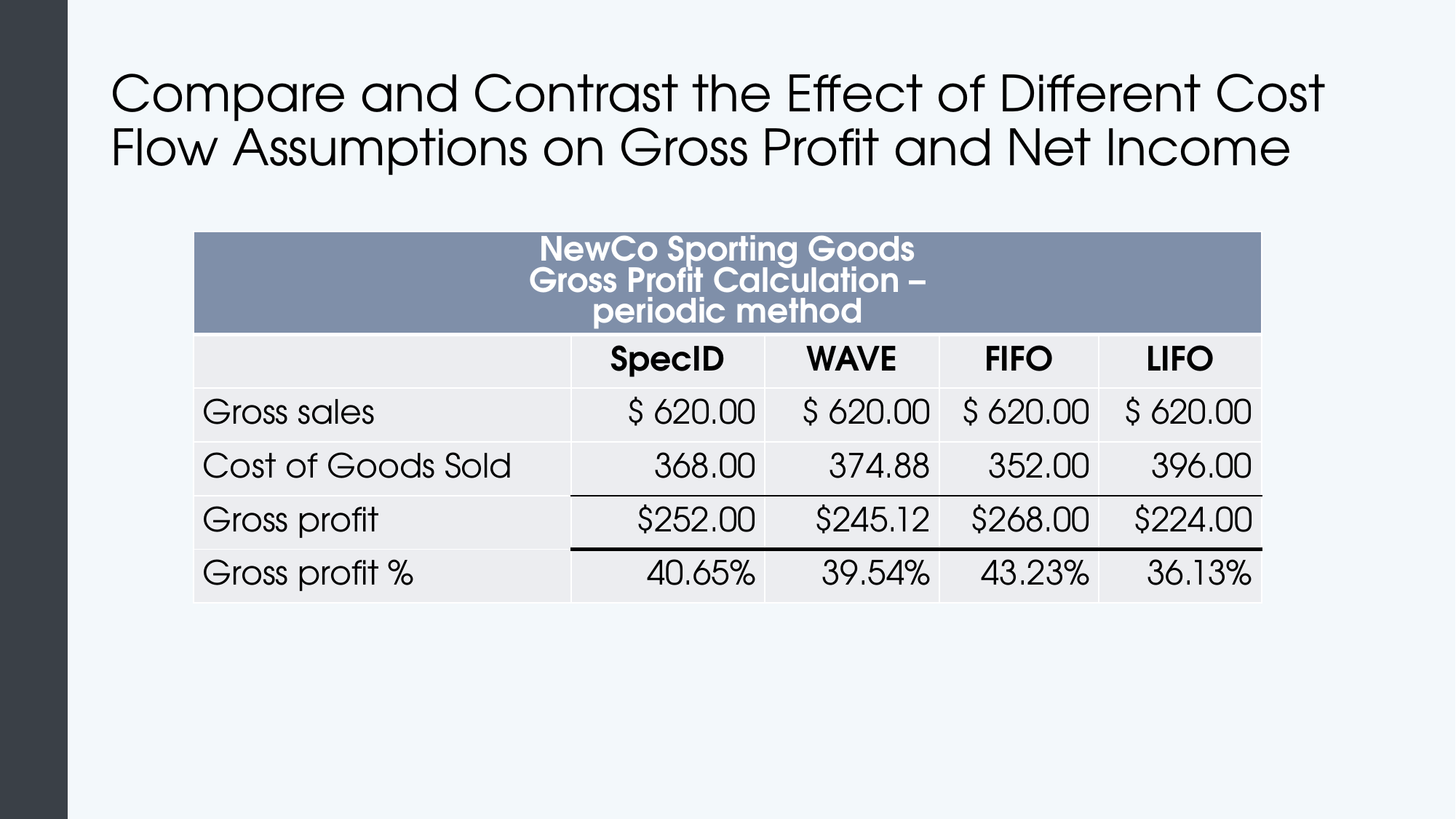

# Compare and Contrast the Effect of Different Cost Flow Assumptions on Gross Profit and Net Income
| NewCo Sporting Goods Gross Profit Calculation – periodic method |  |  |  |  |
| --- | --- | --- | --- | --- |
|  | SpecID | WAVE | FIFO | LIFO |
| Gross sales | $ 620.00 | $ 620.00 | $ 620.00 | $ 620.00 |
| Cost of Goods Sold | 368.00 | 374.88 | 352.00 | 396.00 |
| Gross profit | $252.00 | $245.12 | $268.00 | $224.00 |
| Gross profit % | 40.65% | 39.54% | 43.23% | 36.13% |